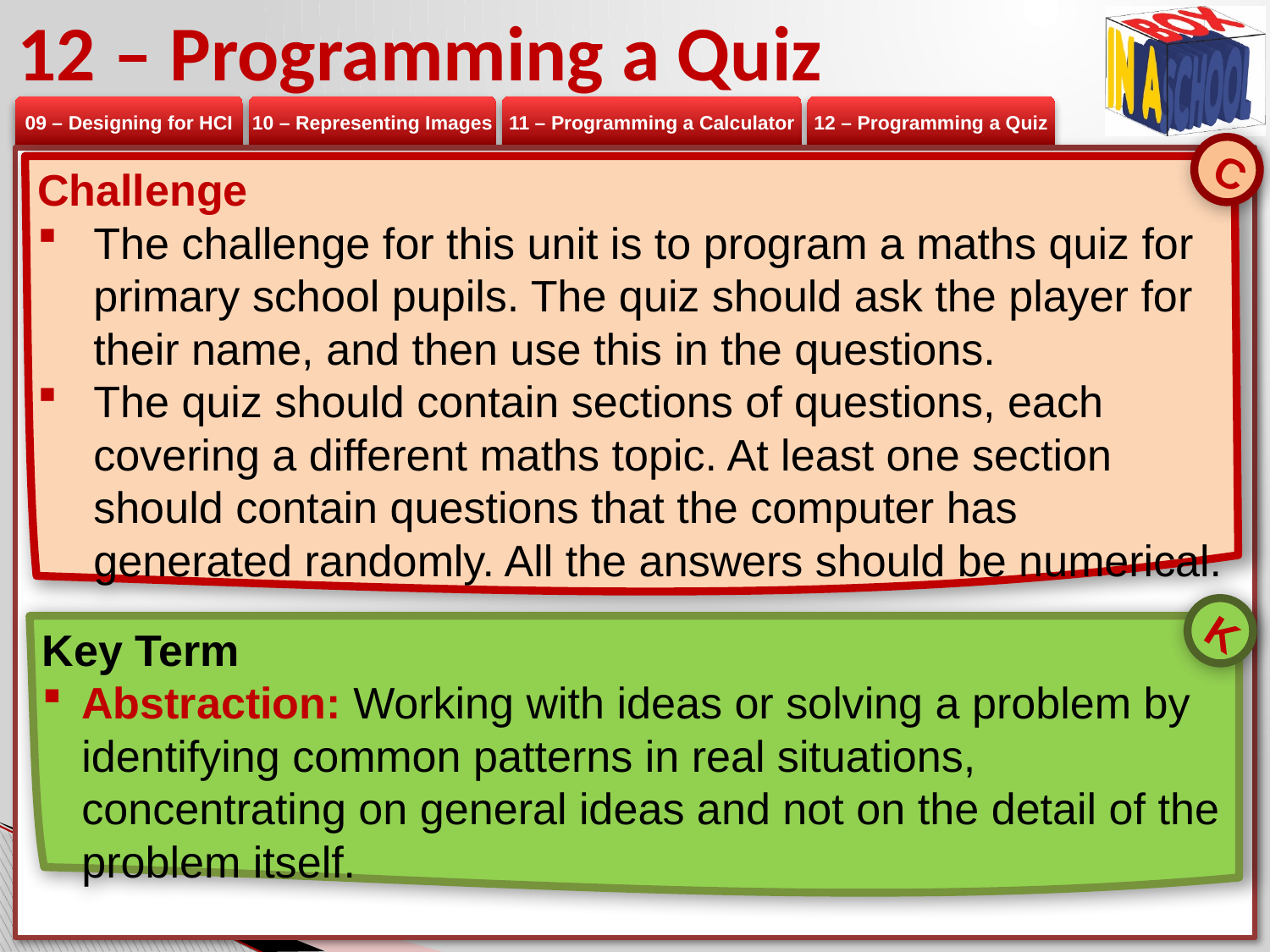

# 12 – Programming a Quiz
C
Challenge
The challenge for this unit is to program a maths quiz for primary school pupils. The quiz should ask the player for their name, and then use this in the questions.
The quiz should contain sections of questions, each covering a different maths topic. At least one section should contain questions that the computer has generated randomly. All the answers should be numerical.
K
Key Term
Abstraction: Working with ideas or solving a problem by identifying common patterns in real situations, concentrating on general ideas and not on the detail of the problem itself.